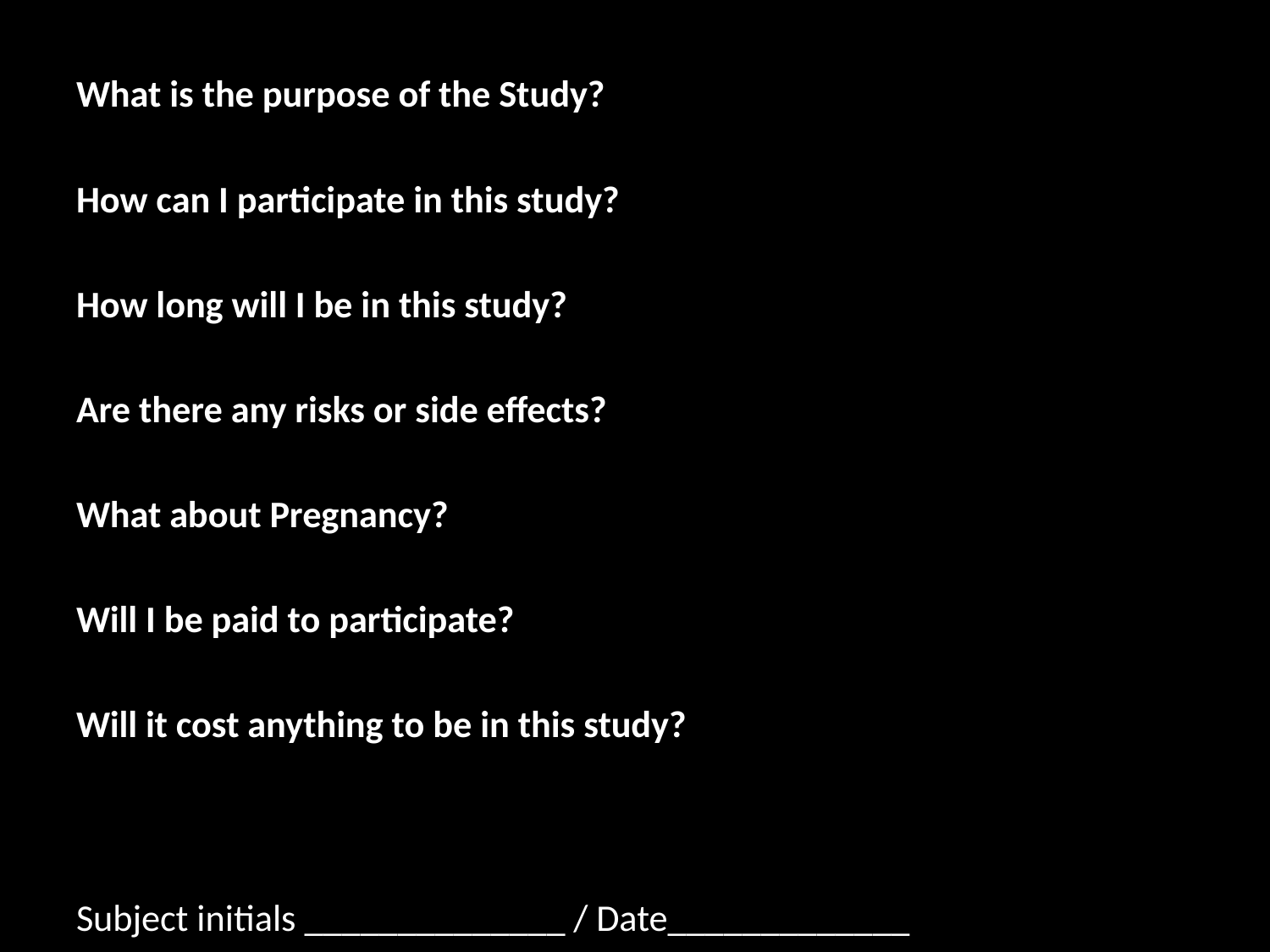

What is the purpose of the Study?

How can I participate in this study?

How long will I be in this study?

Are there any risks or side effects?

What about Pregnancy?

Will I be paid to participate?

Will it cost anything to be in this study?

Subject initials ______________ / Date_____________